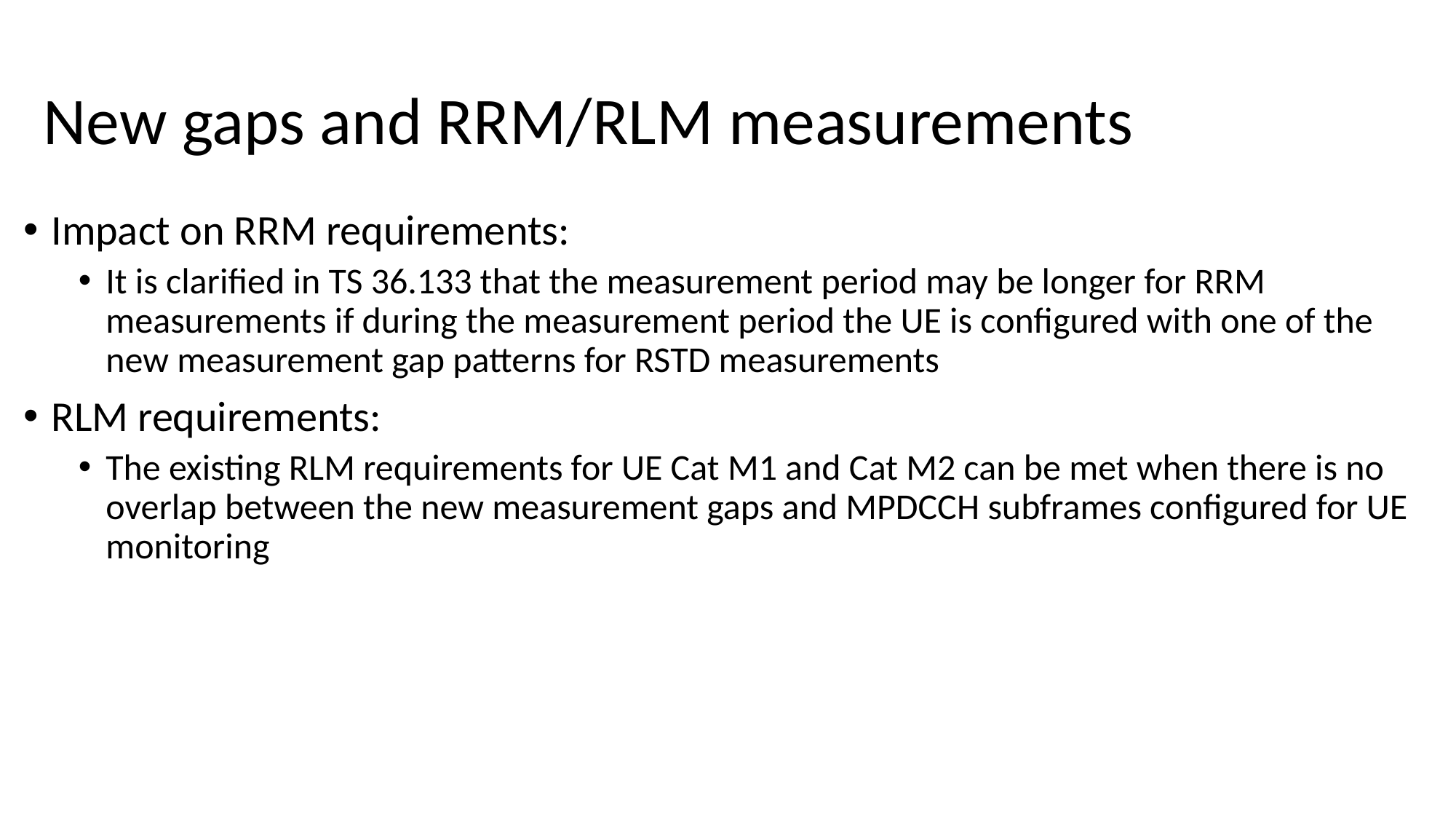

# New gaps and RRM/RLM measurements
Impact on RRM requirements:
It is clarified in TS 36.133 that the measurement period may be longer for RRM measurements if during the measurement period the UE is configured with one of the new measurement gap patterns for RSTD measurements
RLM requirements:
The existing RLM requirements for UE Cat M1 and Cat M2 can be met when there is no overlap between the new measurement gaps and MPDCCH subframes configured for UE monitoring